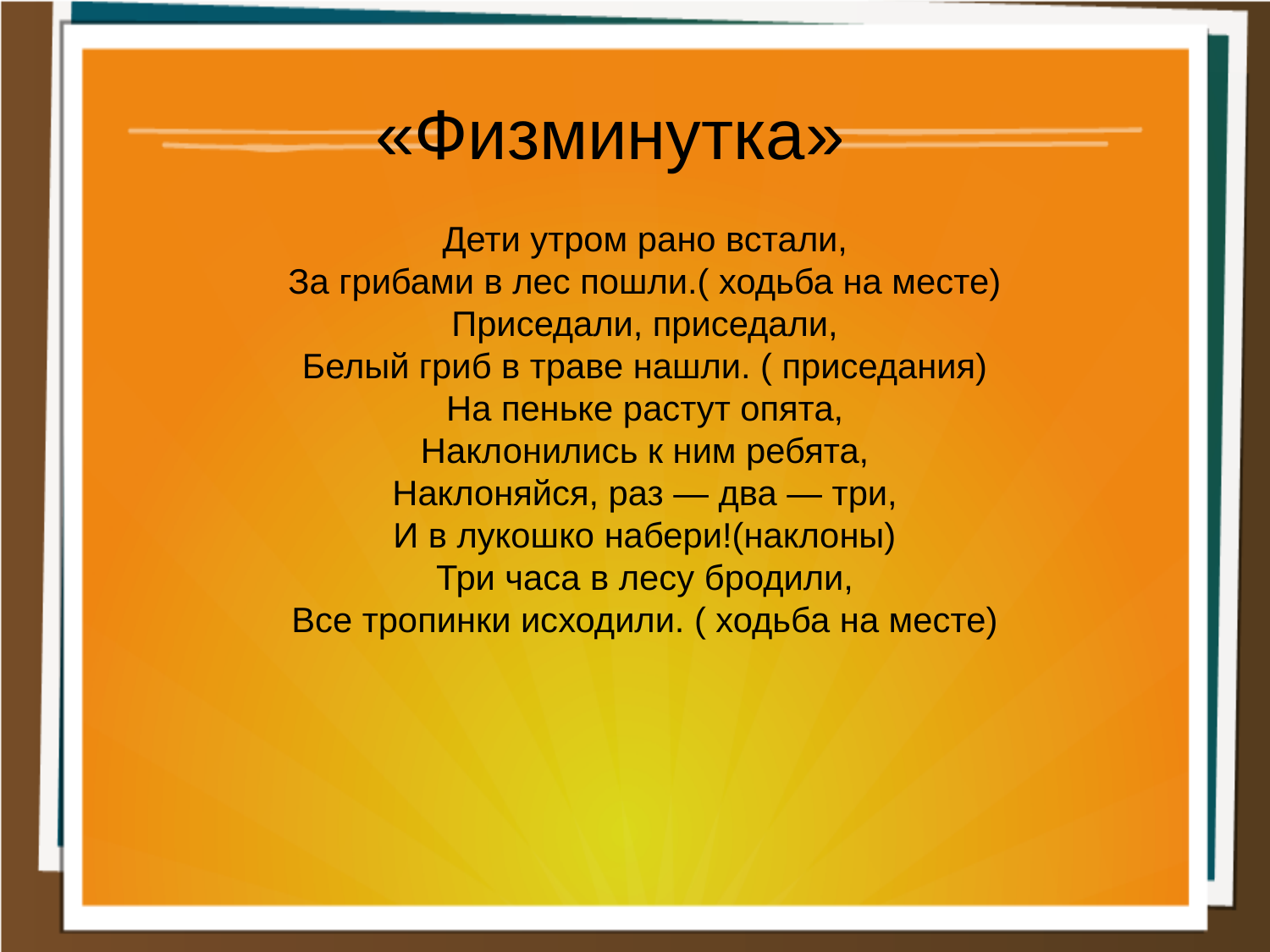

«Физминутка»
Дети утром рано встали,
За грибами в лес пошли.( ходьба на месте)
Приседали, приседали,
Белый гриб в траве нашли. ( приседания)
На пеньке растут опята,
Наклонились к ним ребята,
Наклоняйся, раз — два — три,
И в лукошко набери!(наклоны)
Три часа в лесу бродили,
Все тропинки исходили. ( ходьба на месте)